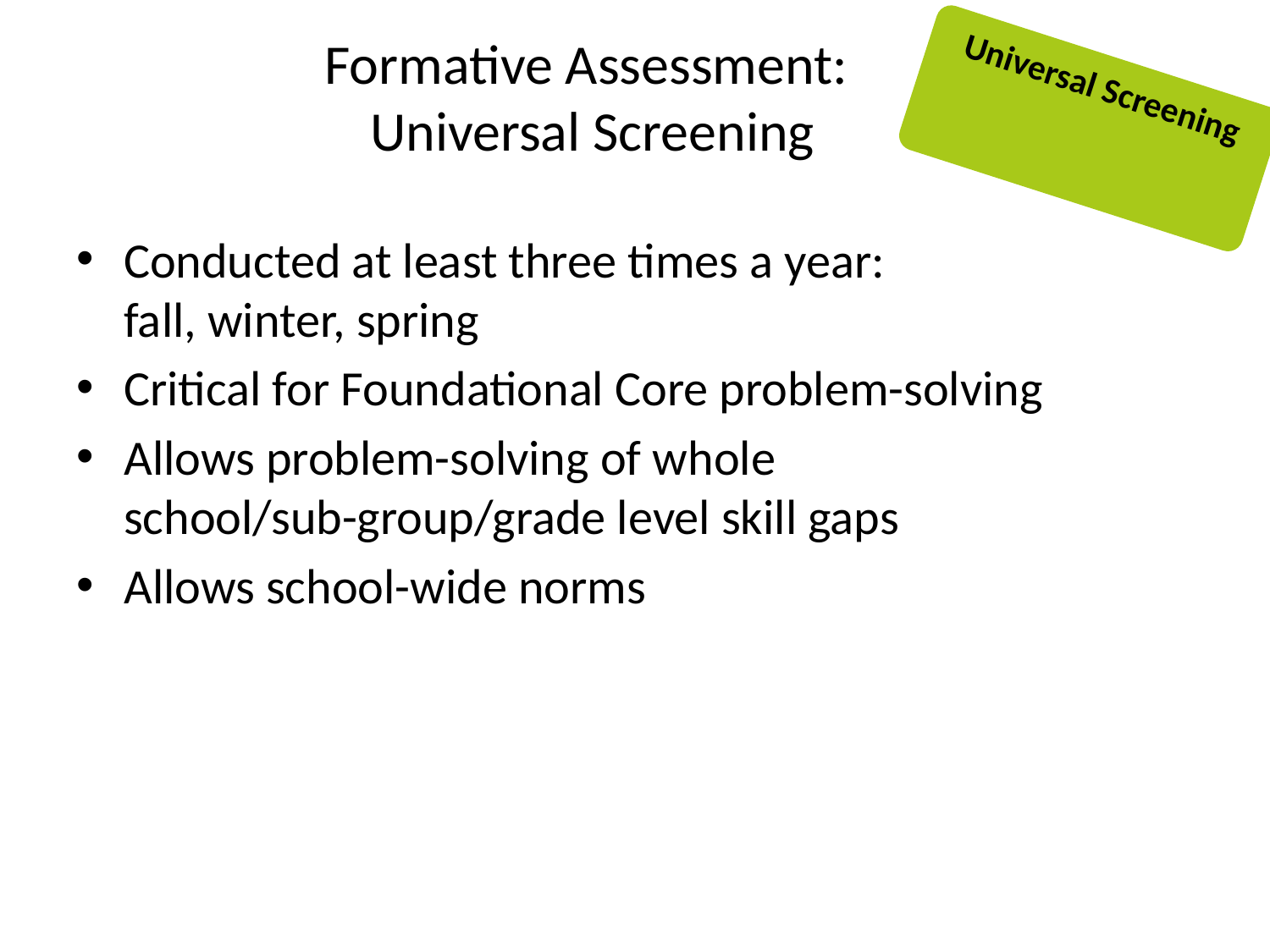

# Formative Assessment: Universal Screening
Universal Screening
Conducted at least three times a year:
fall, winter, spring
Critical for Foundational Core problem-solving
Allows problem-solving of whole school/sub-group/grade level skill gaps
Allows school-wide norms